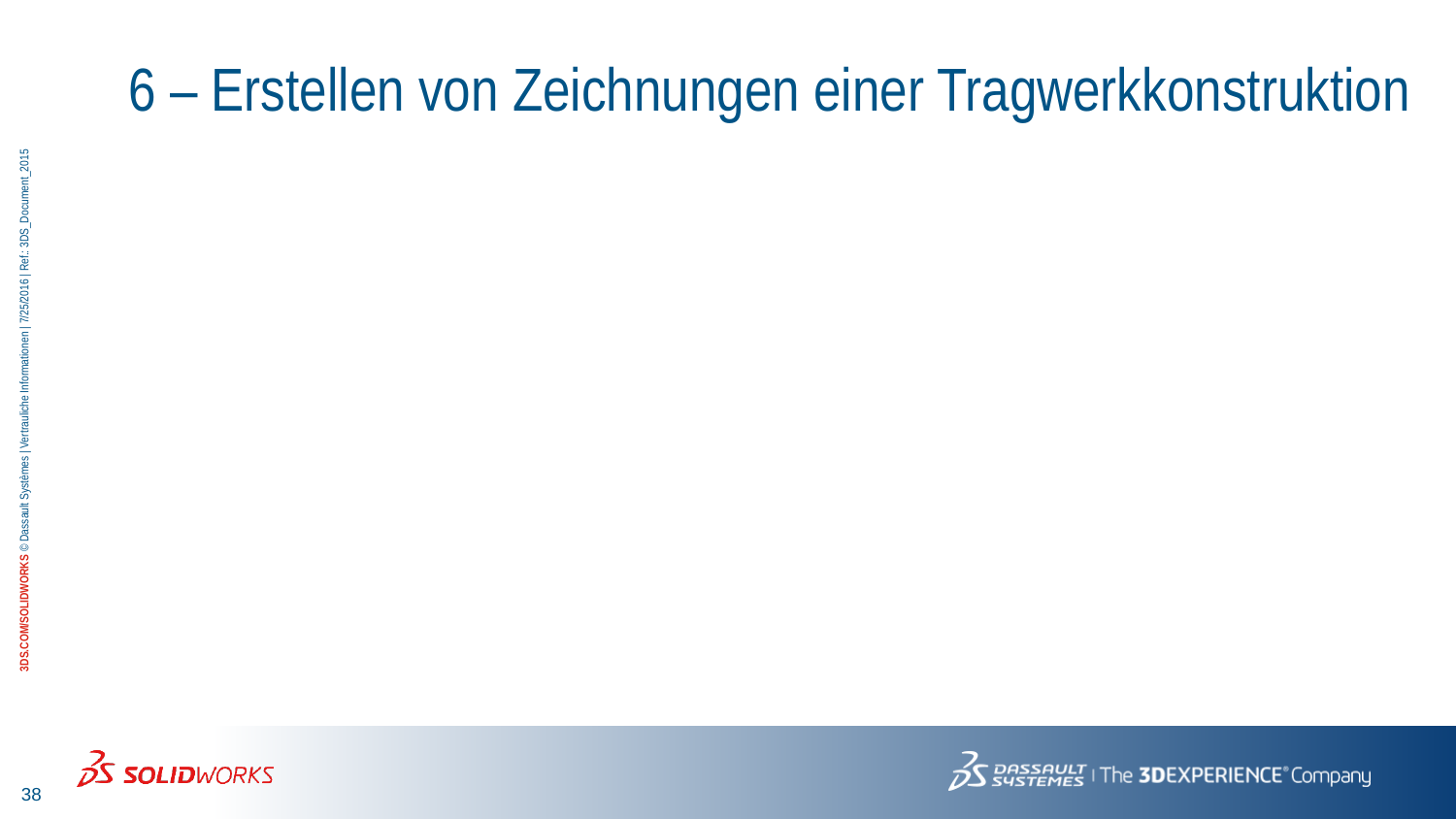

# 6 – Erstellen von Zeichnungen einer Tragwerkkonstruktion